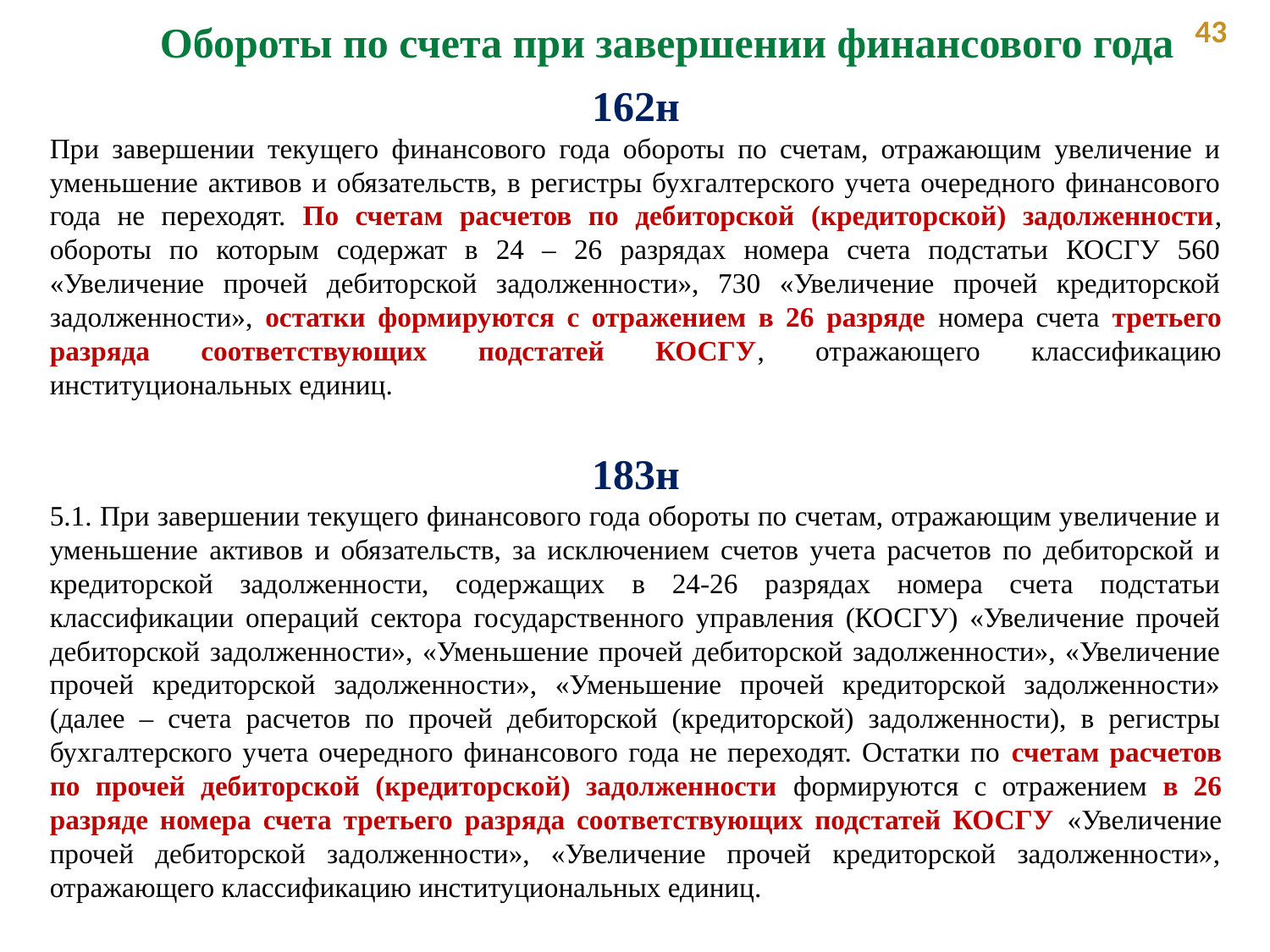

43
Обороты по счета при завершении финансового года
162н
При завершении текущего финансового года обороты по счетам, отражающим увеличение и уменьшение активов и обязательств, в регистры бухгалтерского учета очередного финансового года не переходят. По счетам расчетов по дебиторской (кредиторской) задолженности, обороты по которым содержат в 24 – 26 разрядах номера счета подстатьи КОСГУ 560 «Увеличение прочей дебиторской задолженности», 730 «Увеличение прочей кредиторской задолженности», остатки формируются с отражением в 26 разряде номера счета третьего разряда соответствующих подстатей КОСГУ, отражающего классификацию институциональных единиц.
183н
5.1. При завершении текущего финансового года обороты по счетам, отражающим увеличение и уменьшение активов и обязательств, за исключением счетов учета расчетов по дебиторской и кредиторской задолженности, содержащих в 24-26 разрядах номера счета подстатьи классификации операций сектора государственного управления (КОСГУ) «Увеличение прочей дебиторской задолженности», «Уменьшение прочей дебиторской задолженности», «Увеличение прочей кредиторской задолженности», «Уменьшение прочей кредиторской задолженности»
(далее – счета расчетов по прочей дебиторской (кредиторской) задолженности), в регистры бухгалтерского учета очередного финансового года не переходят. Остатки по счетам расчетов по прочей дебиторской (кредиторской) задолженности формируются с отражением в 26 разряде номера счета третьего разряда соответствующих подстатей КОСГУ «Увеличение прочей дебиторской задолженности», «Увеличение прочей кредиторской задолженности», отражающего классификацию институциональных единиц.